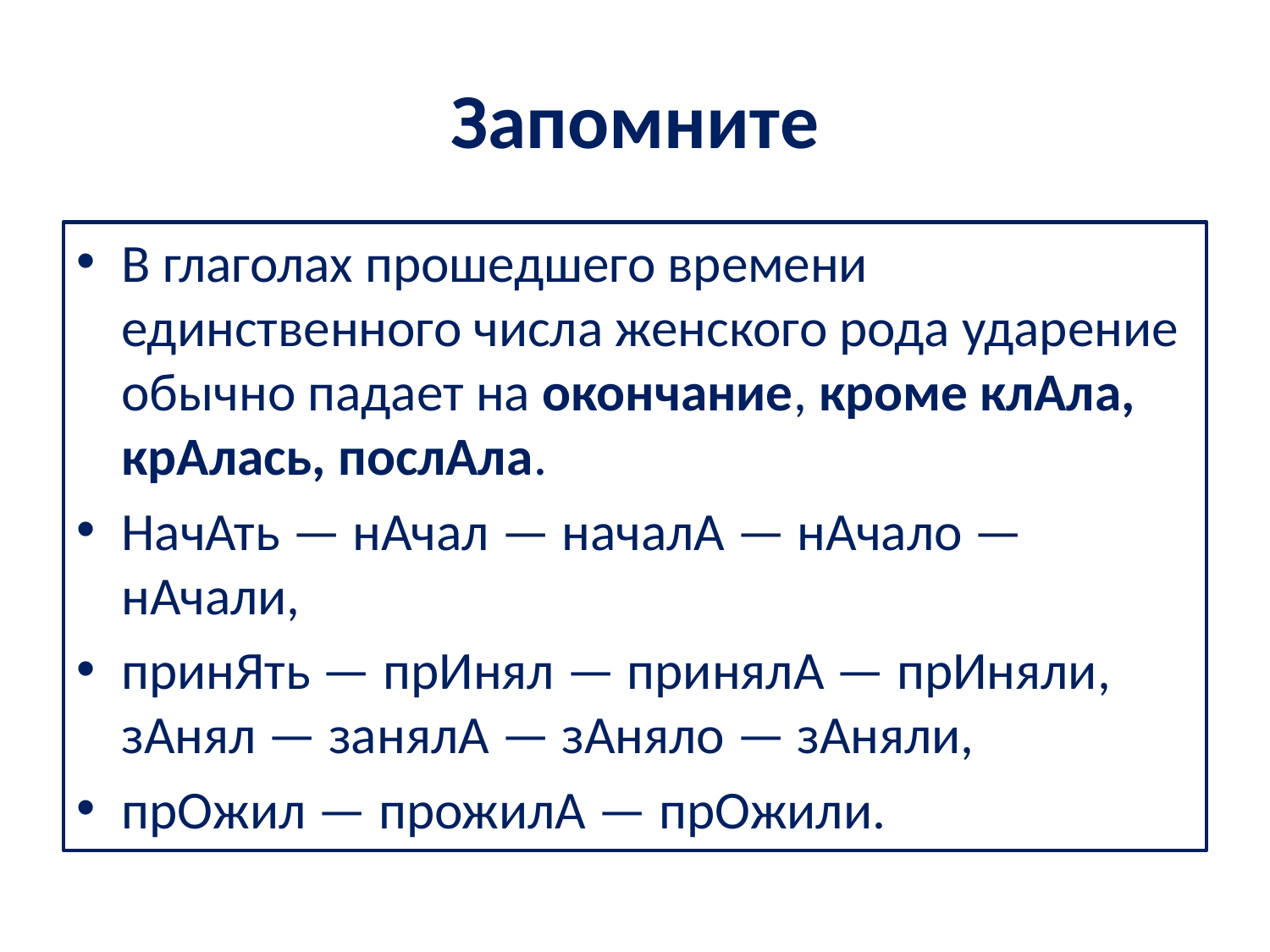

# Запомните
В глаголах прошедшего времени единственного числа женского рода ударение обычно падает на окончание, кроме клАла, крАлась, послАла.
НачАть — нАчал — началА — нАчало — нАчали,
принЯть — прИнял — принялА — прИняли, зАнял — за­нялА — зАняло — зАняли,
прОжил — прожилА — прОжили.